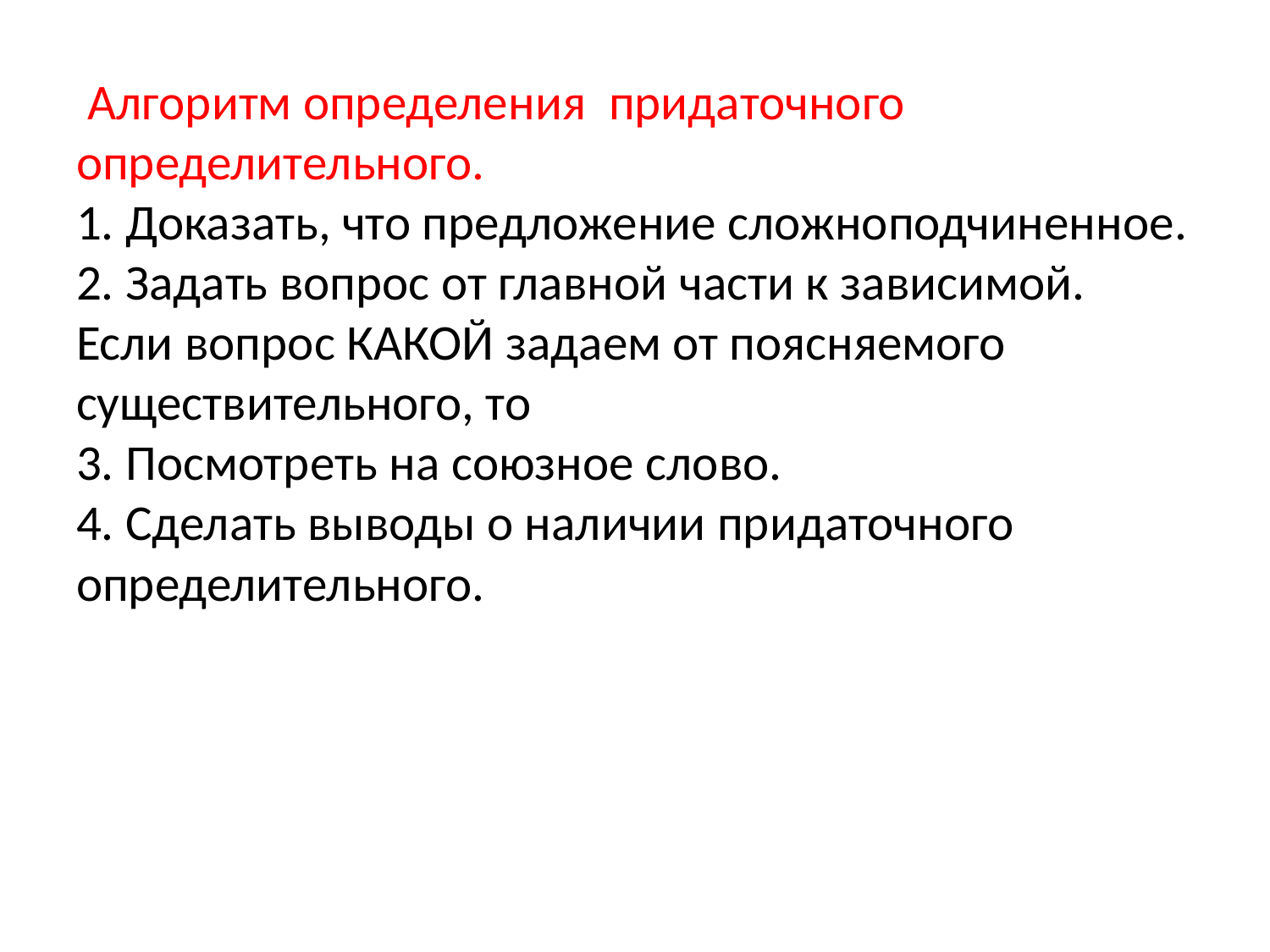

# Алгоритм определения  придаточного            определительного. 1. Доказать, что предложение сложноподчиненное. 2. Задать вопрос от главной части к зависимой. Если вопрос КАКОЙ задаем от поясняемого существительного, то 3. Посмотреть на союзное слово. 4. Сделать выводы о наличии придаточного определительного.